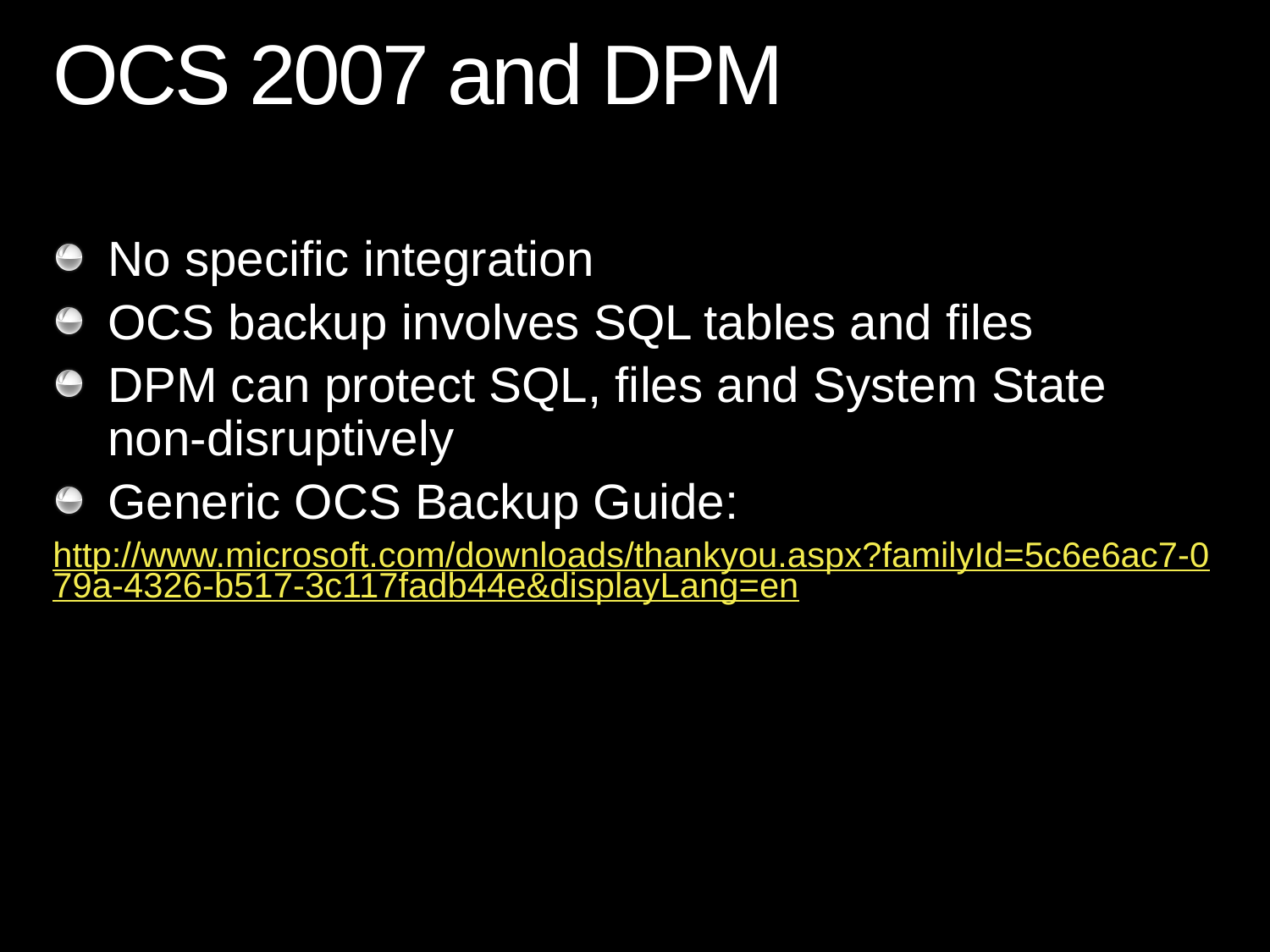

# OCS 2007 and DPM
No specific integration
OCS backup involves SQL tables and files
DPM can protect SQL, files and System State non-disruptively
Generic OCS Backup Guide:
http://www.microsoft.com/downloads/thankyou.aspx?familyId=5c6e6ac7-079a-4326-b517-3c117fadb44e&displayLang=en